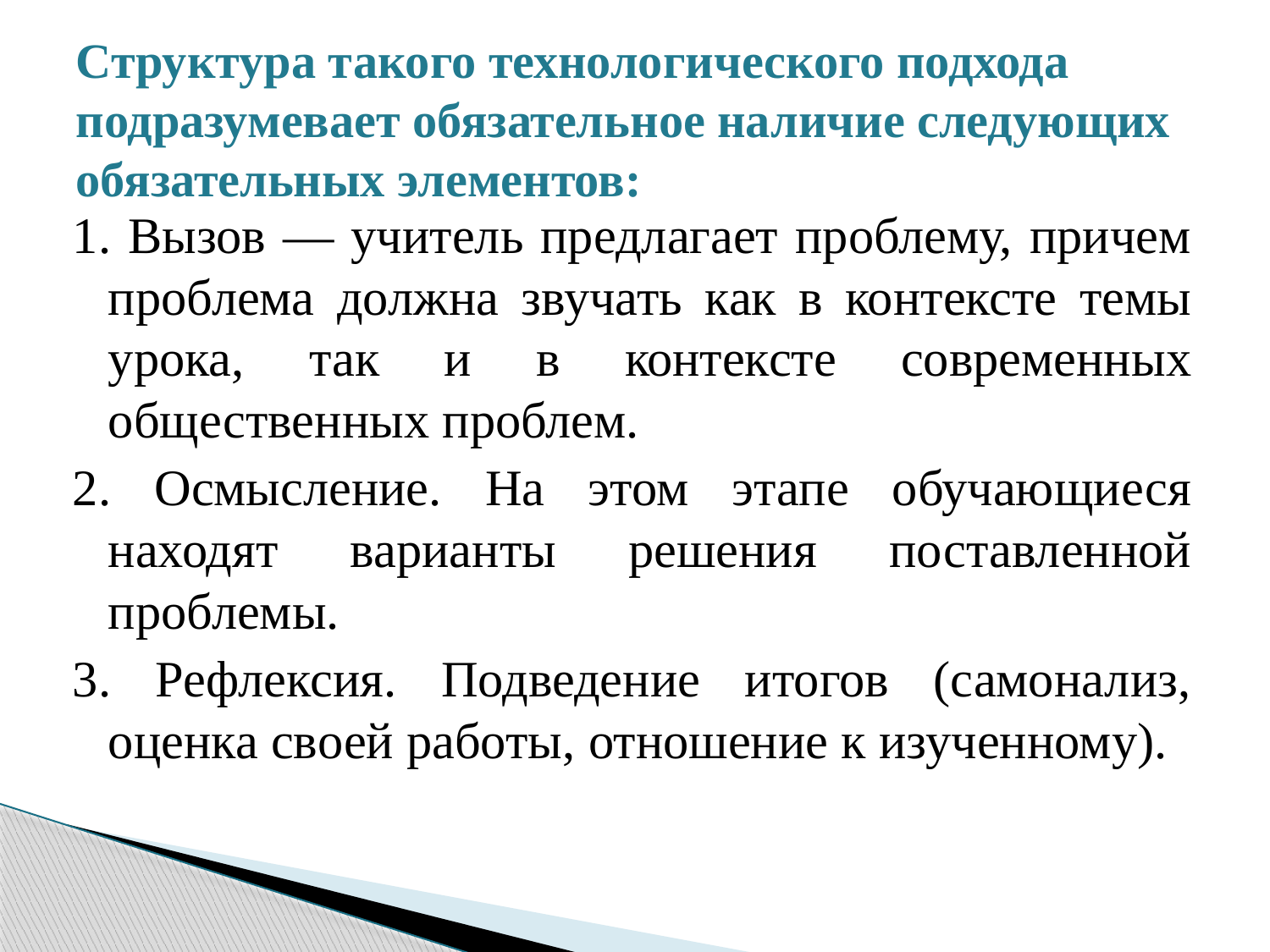

# Структура такого технологического подхода подразумевает обязательное наличие следующих обязательных элементов:
1. Вызов — учитель предлагает проблему, причем проблема должна звучать как в контексте темы урока, так и в контексте современных общественных проблем.
2. Осмысление. На этом этапе обучающиеся находят варианты решения поставленной проблемы.
3. Рефлексия. Подведение итогов (самонализ, оценка своей работы, отношение к изученному).